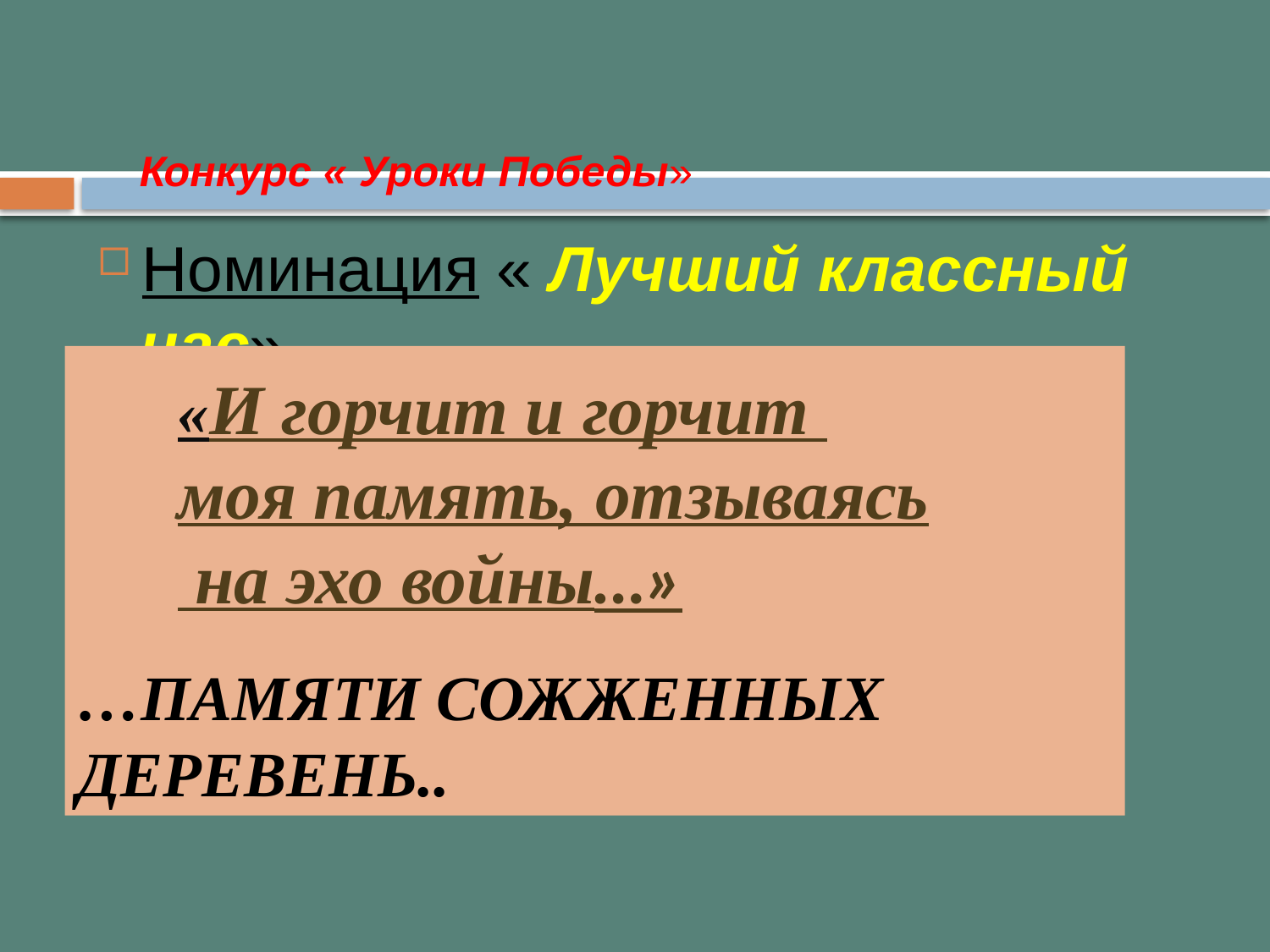

«И горчит и горчит
моя память, отзываясь
 на эхо войны…»
# Конкурс « Уроки Победы»
Номинация « Лучший классный час»

…ПАМЯТИ СОЖЖЕННЫХ
ДЕРЕВЕНЬ..